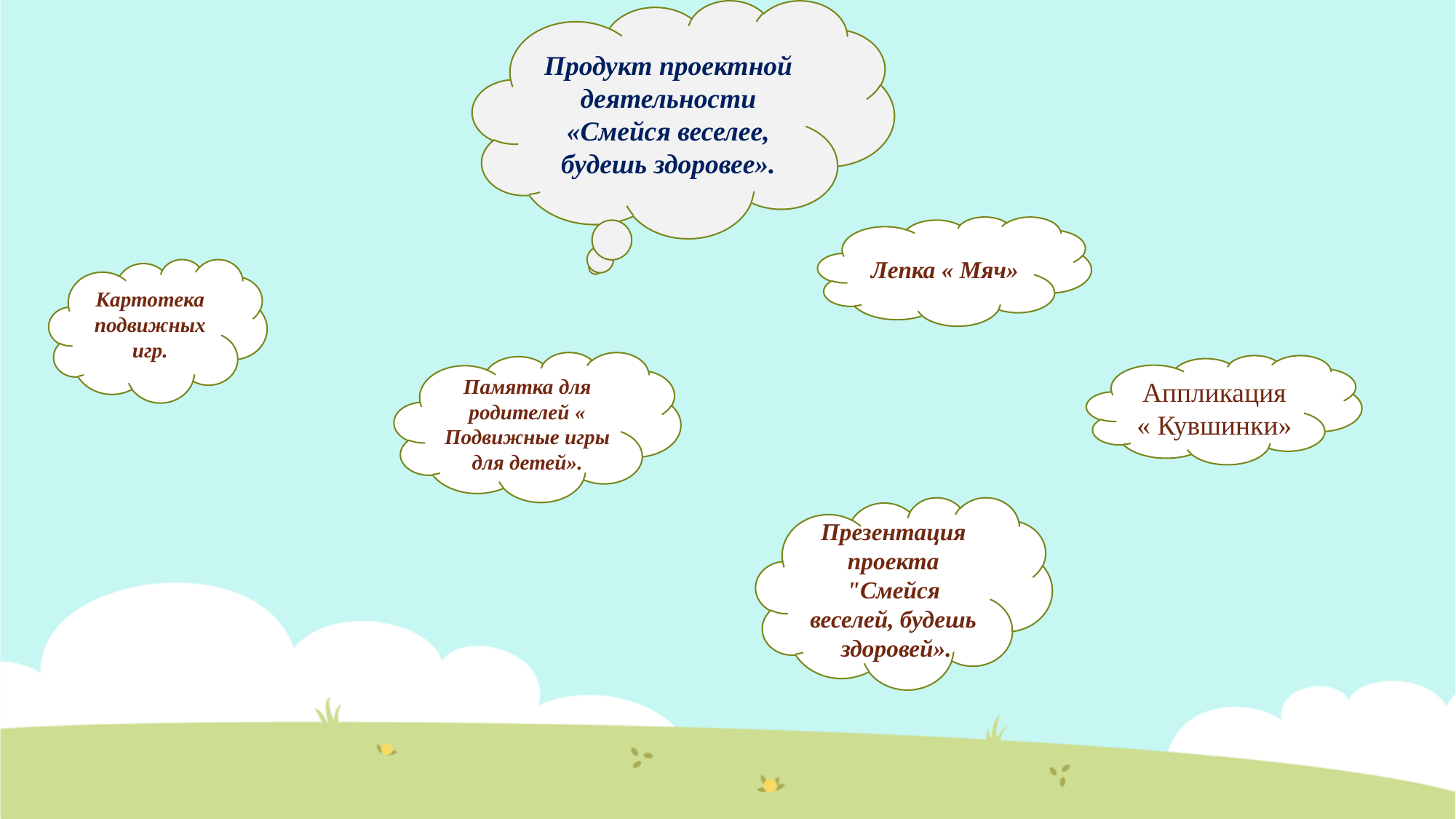

Продукт проектной деятельности «Смейся веселее, будешь здоровее».
Лепка « Мяч»

Картотека подвижных игр.

Памятка для родителей « Подвижные игры для детей».
Аппликация « Кувшинки»
Презентация проекта "Смейся веселей, будешь  здоровей».